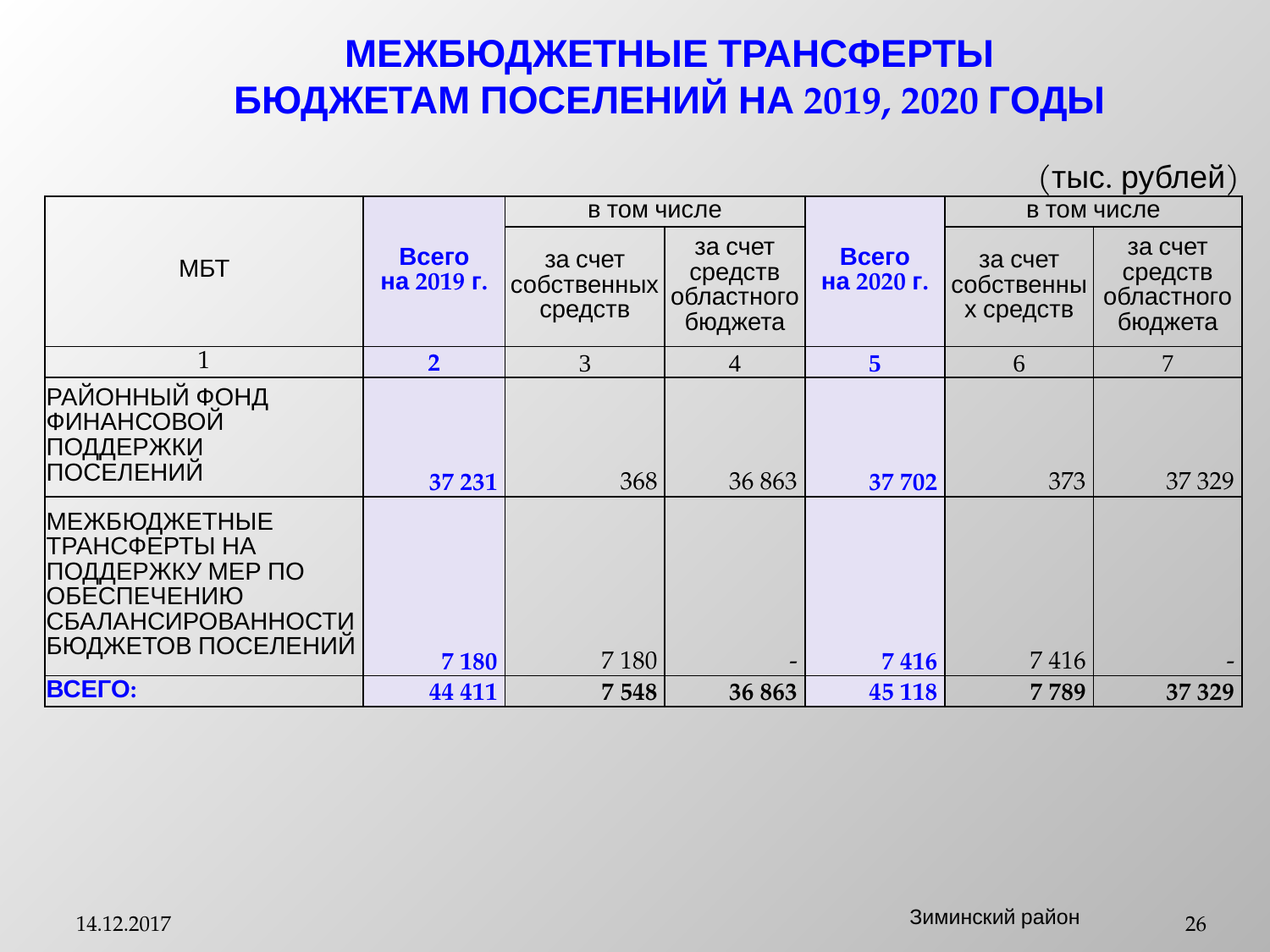

МЕЖБЮДЖЕТНЫЕ ТРАНСФЕРТЫ
БЮДЖЕТАМ ПОСЕЛЕНИЙ НА 2019, 2020 ГОДЫ

(тыс. рублей)
| МБТ | Всего на 2019 г. | в том числе |  | Всего на 2020 г. | в том числе |  |
| --- | --- | --- | --- | --- | --- | --- |
|  |  | за счет собственных средств | за счет средств областного бюджета |  | за счет собственных средств | за счет средств областного бюджета |
| 1 | 2 | 3 | 4 | 5 | 6 | 7 |
| РАЙОННЫЙ ФОНД ФИНАНСОВОЙ ПОДДЕРЖКИ ПОСЕЛЕНИЙ | 37 231 | 368 | 36 863 | 37 702 | 373 | 37 329 |
| МЕЖБЮДЖЕТНЫЕ ТРАНСФЕРТЫ НА ПОДДЕРЖКУ МЕР ПО ОБЕСПЕЧЕНИЮ СБАЛАНСИРОВАННОСТИ БЮДЖЕТОВ ПОСЕЛЕНИЙ | 7 180 | 7 180 | - | 7 416 | 7 416 | - |
| ВСЕГО: | 44 411 | 7 548 | 36 863 | 45 118 | 7 789 | 37 329 |
Зиминский район
14.12.2017
26